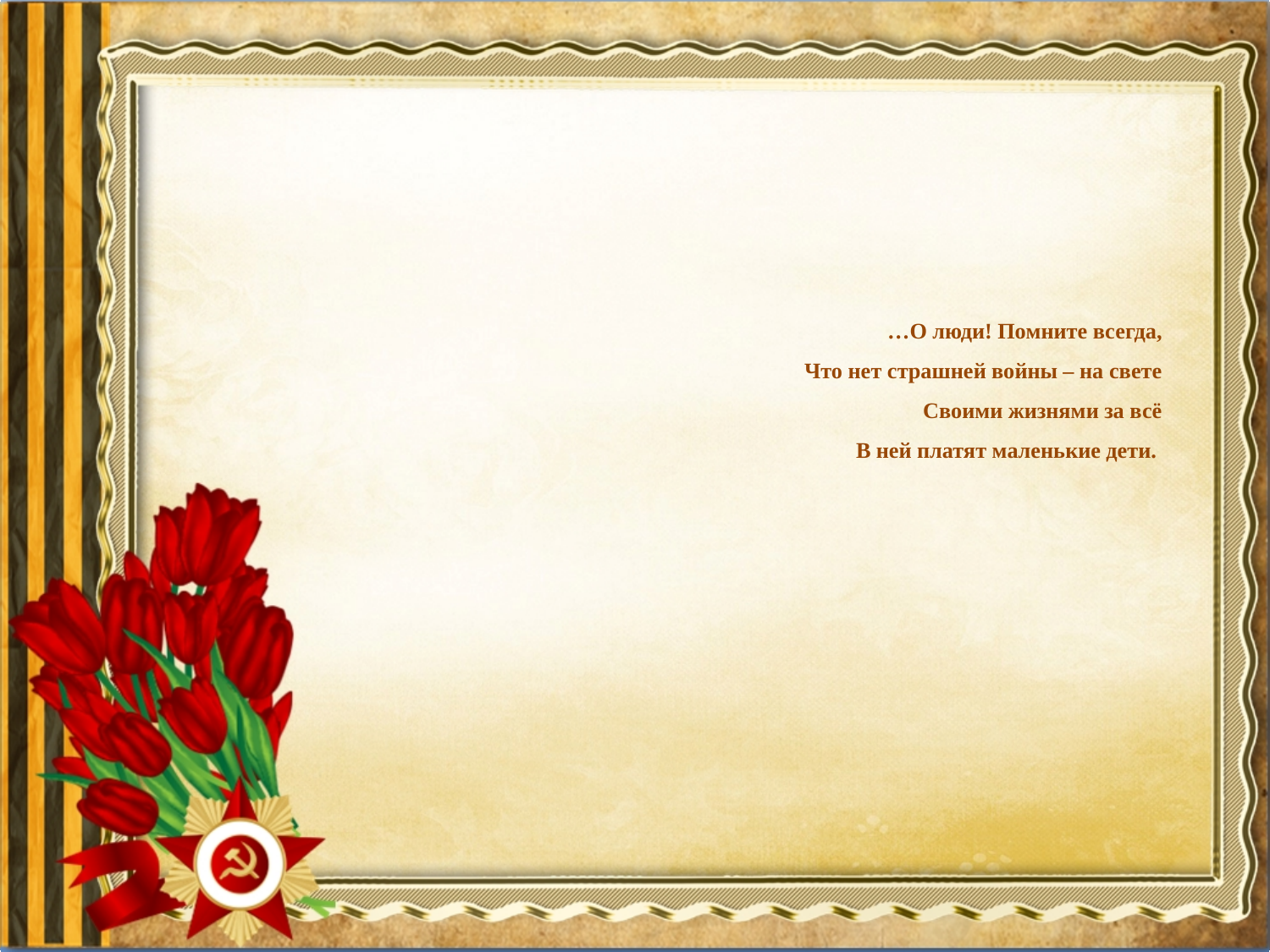

# …О люди! Помните всегда, Что нет страшней войны – на свете Своими жизнями за всё В ней платят маленькие дети.